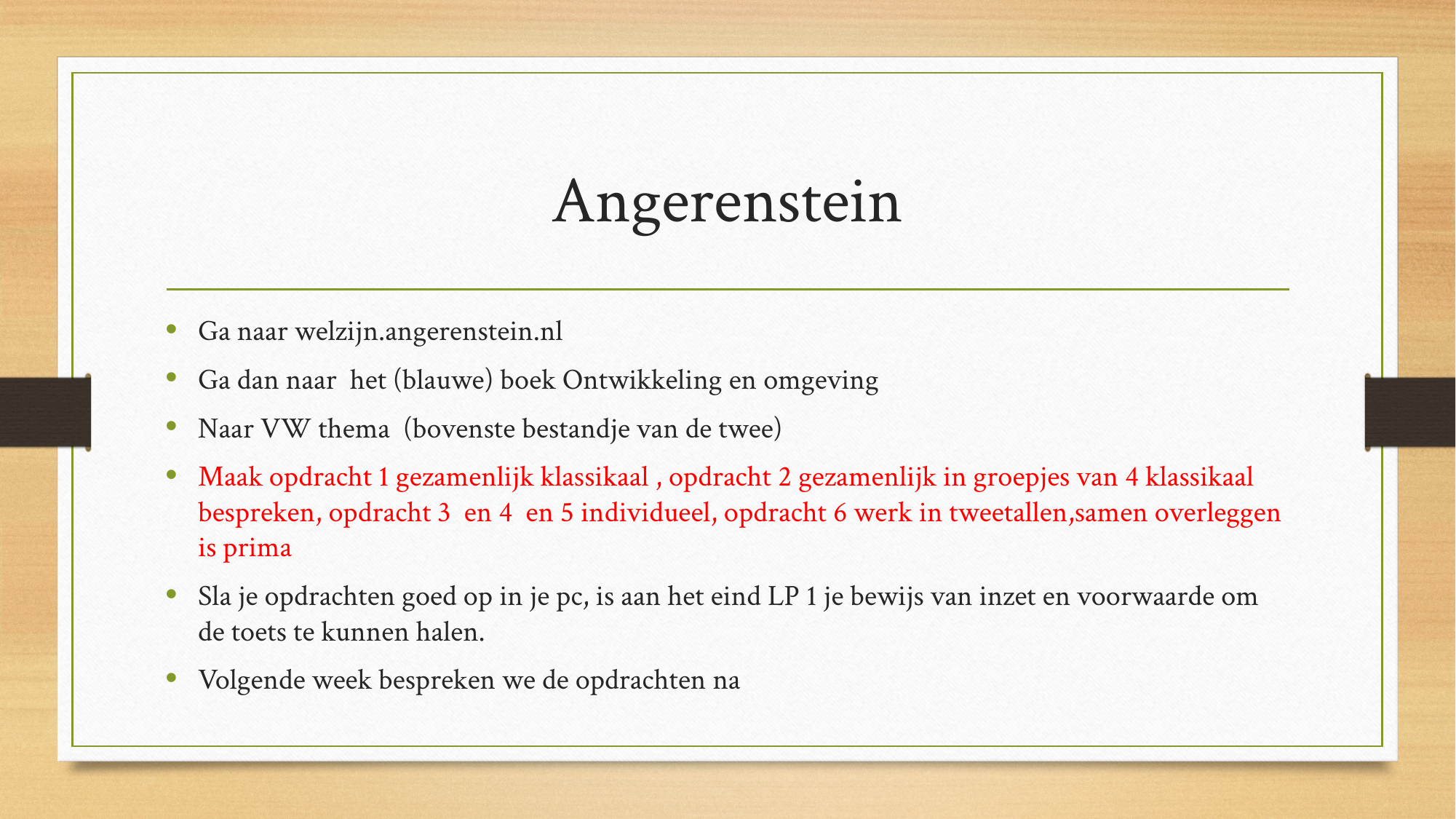

# Angerenstein
Ga naar welzijn.angerenstein.nl
Ga dan naar  het (blauwe) boek Ontwikkeling en omgeving
Naar VW thema  (bovenste bestandje van de twee)
Maak opdracht 1 gezamenlijk klassikaal , opdracht 2 gezamenlijk in groepjes van 4 klassikaal bespreken, opdracht 3  en 4  en 5 individueel, opdracht 6 werk in tweetallen,samen overleggen is prima
Sla je opdrachten goed op in je pc, is aan het eind LP 1 je bewijs van inzet en voorwaarde om de toets te kunnen halen.
Volgende week bespreken we de opdrachten na